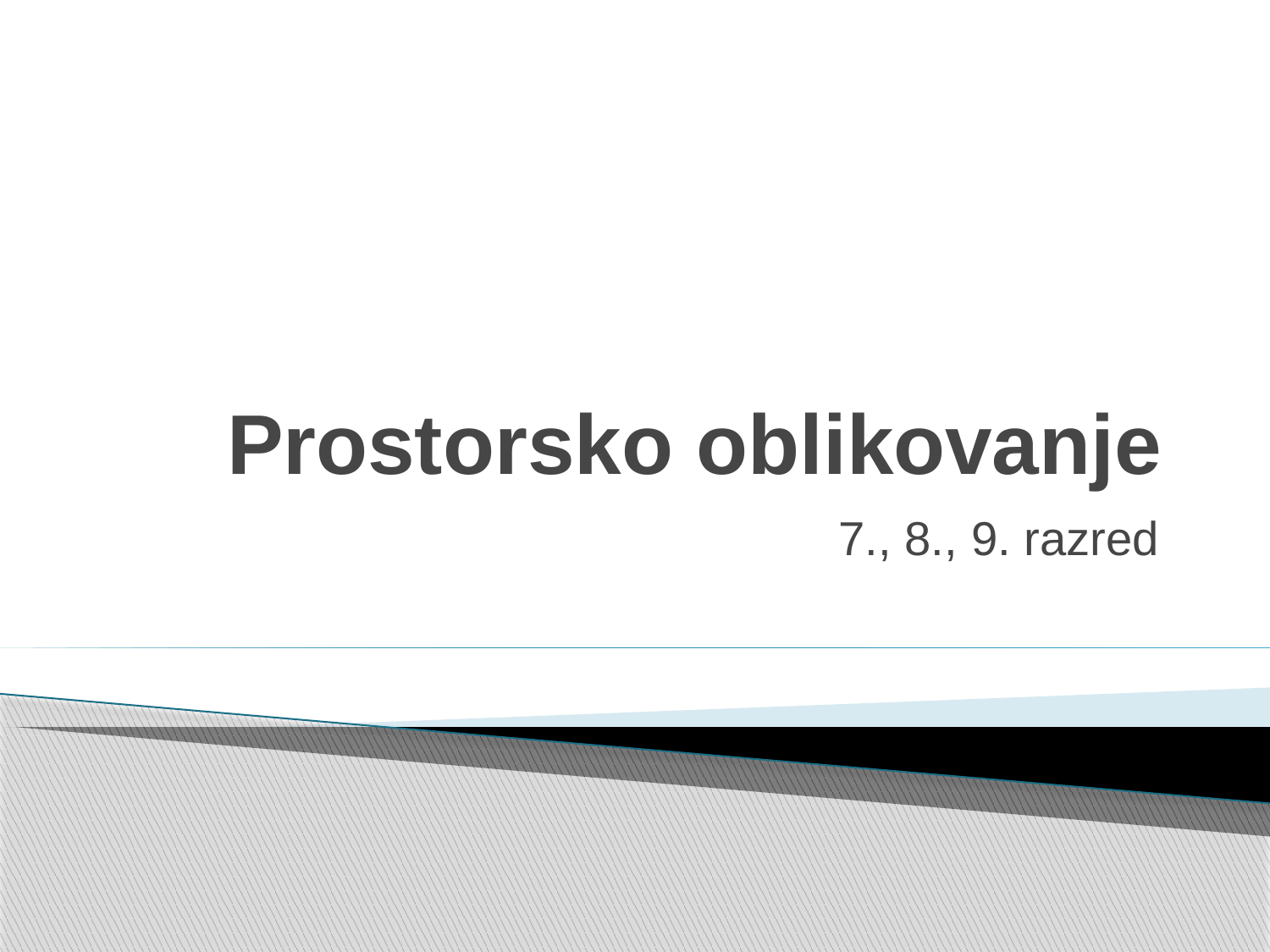

# Prostorsko oblikovanje
7., 8., 9. razred